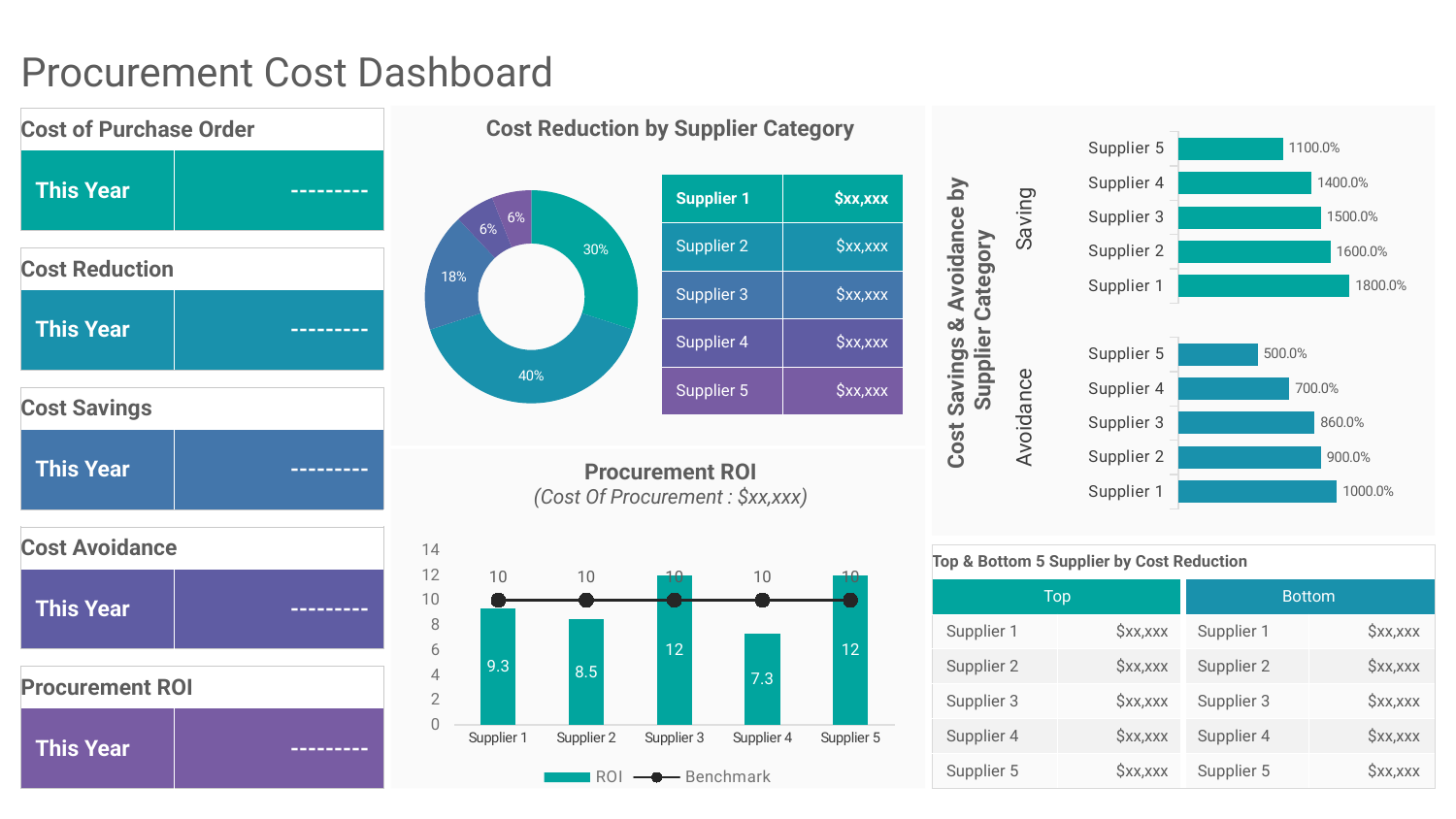

# Procurement Cost Dashboard

| Cost of Purchase Order |  |
| --- | --- |
| This Year | --------- |
Cost Reduction by Supplier Category

### Chart

| Category | Cost Saving |
|---|---|
| Supplier 1 | 18.0 |
| Supplier 2 | 16.0 |
| Supplier 3 | 15.0 |
| Supplier 4 | 14.0 |
| Supplier 5 | 11.0 |
| Supplier 1 | $xx,xxx |
| --- | --- |
| Supplier 2 | $xx,xxx |
| Supplier 3 | $xx,xxx |
| Supplier 4 | $xx,xxx |
| Supplier 5 | $xx,xxx |

### Chart

| Category | Customer Satisfaction |
|---|---|
| very satisfied | 30.0 |
| satisfied | 40.0 |
| neutral | 18.0 |
| unsatisfied | 6.0 |
| very unsatisfied | 6.0 |
| Cost Reduction |  |
| --- | --- |
| This Year | --------- |
Cost Savings & Avoidance by
Supplier Category

### Chart

| Category | Cost Saving |
|---|---|
| Supplier 1 | 10.0 |
| Supplier 2 | 9.0 |
| Supplier 3 | 8.6 |
| Supplier 4 | 7.0 |
| Supplier 5 | 5.0 |
| Cost Savings |  |
| --- | --- |
| This Year | --------- |

Procurement ROI
(Cost Of Procurement : $xx,xxx)
| Cost Avoidance |  |
| --- | --- |
| This Year | --------- |

### Chart

| Category | ROI | Benchmark |
|---|---|---|
| Supplier 1 | 9.3 | 10.0 |
| Supplier 2 | 8.5 | 10.0 |
| Supplier 3 | 12.0 | 10.0 |
| Supplier 4 | 7.3 | 10.0 |
| Supplier 5 | 12.0 | 10.0 |
| Top & Bottom 5 Supplier by Cost Reduction |  |  |  |
| --- | --- | --- | --- |
| Top |  | Bottom |  |
| Supplier 1 | $xx,xxx | Supplier 1 | $xx,xxx |
| Supplier 2 | $xx,xxx | Supplier 2 | $xx,xxx |
| Supplier 3 | $xx,xxx | Supplier 3 | $xx,xxx |
| Supplier 4 | $xx,xxx | Supplier 4 | $xx,xxx |
| Supplier 5 | $xx,xxx | Supplier 5 | $xx,xxx |
| Procurement ROI |  |
| --- | --- |
| This Year | --------- |